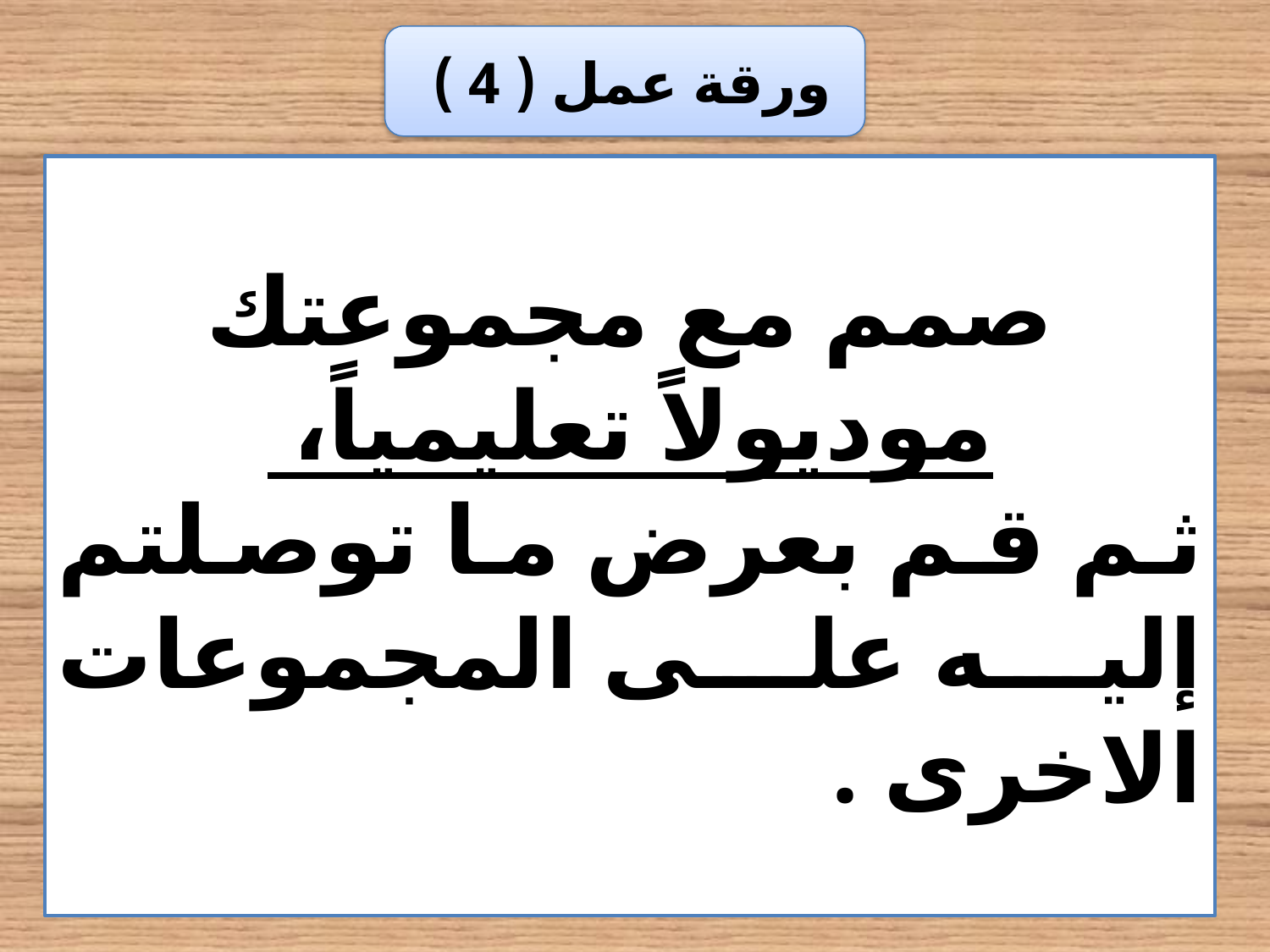

ورقة عمل ( 4 )
صمم مع مجموعتك موديولاً تعليمياً،
ثم قم بعرض ما توصلتم إليه على المجموعات الاخرى .